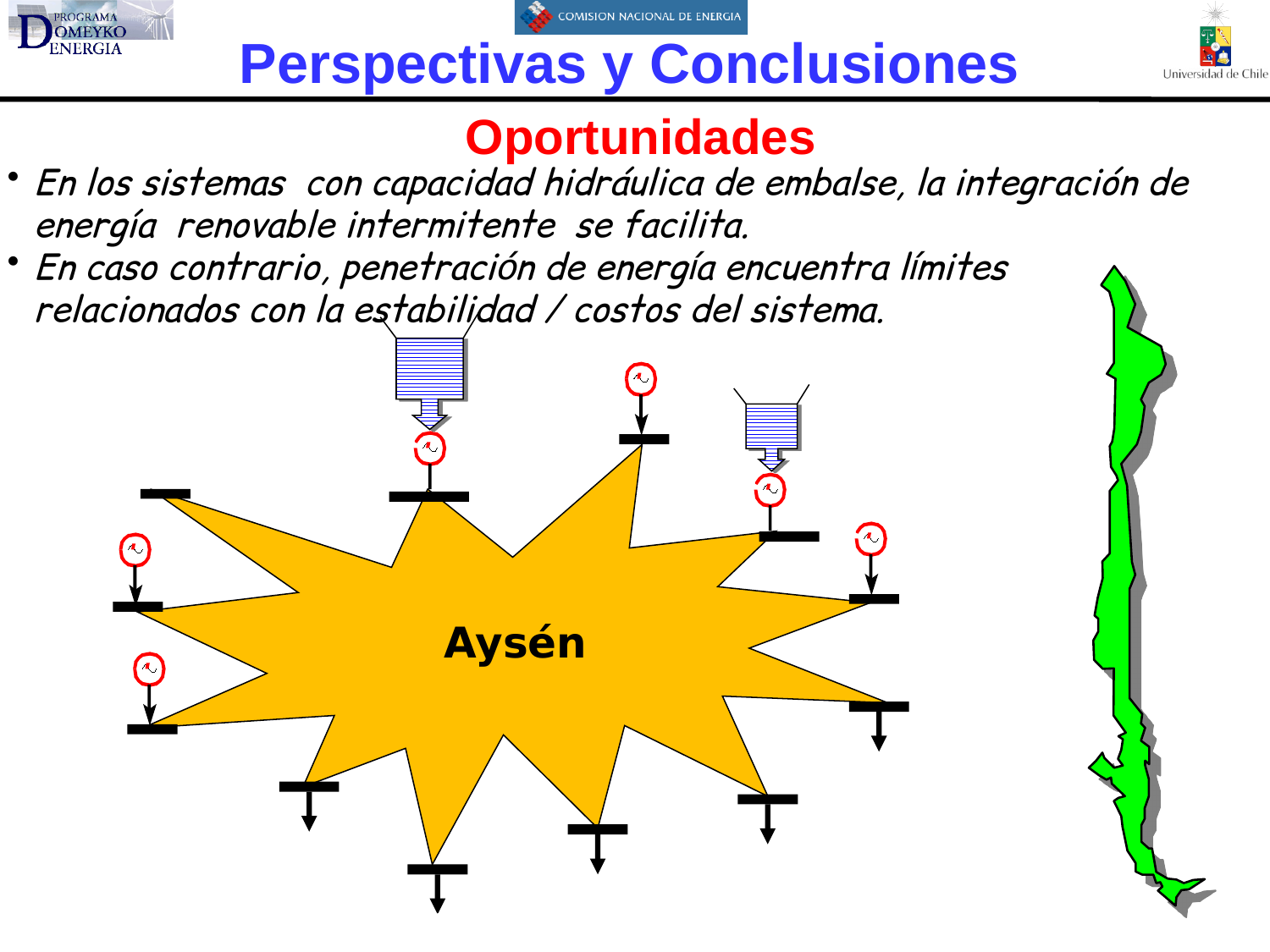

Una alternativa de solución
Perspectivas y Conclusiones
Oportunidades
En los sistemas  con capacidad hidráulica de embalse, la integración de  energía  renovable intermitente  se facilita.
En caso contrario, penetración de energía encuentra límites relacionados con la estabilidad / costos del sistema.

         Aysén

5. Incorporación Masiva en los sistemas